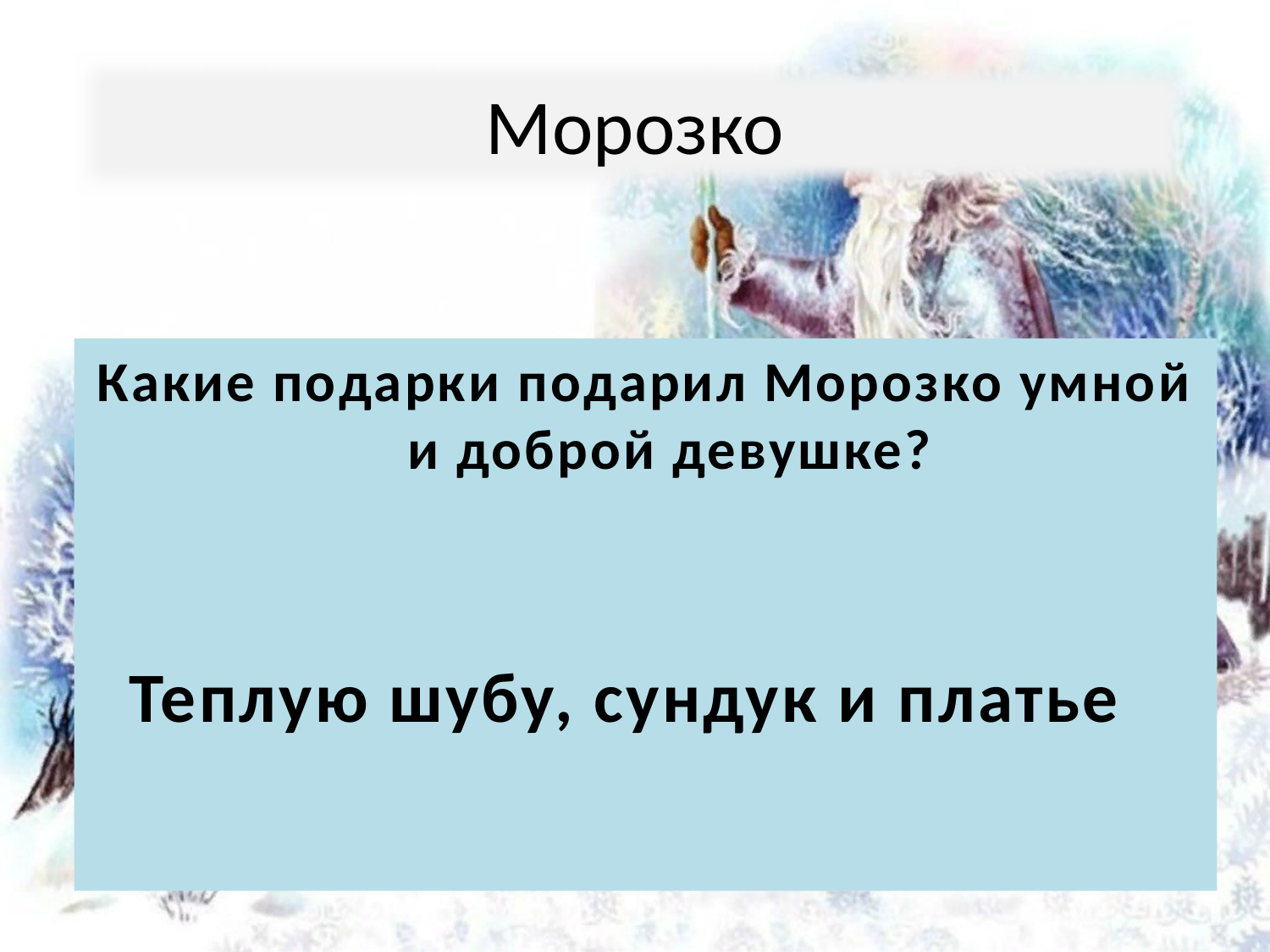

# Морозко
Морозко
Какие подарки подарил Морозко умной и доброй девушке?
Теплую шубу, сундук и платье